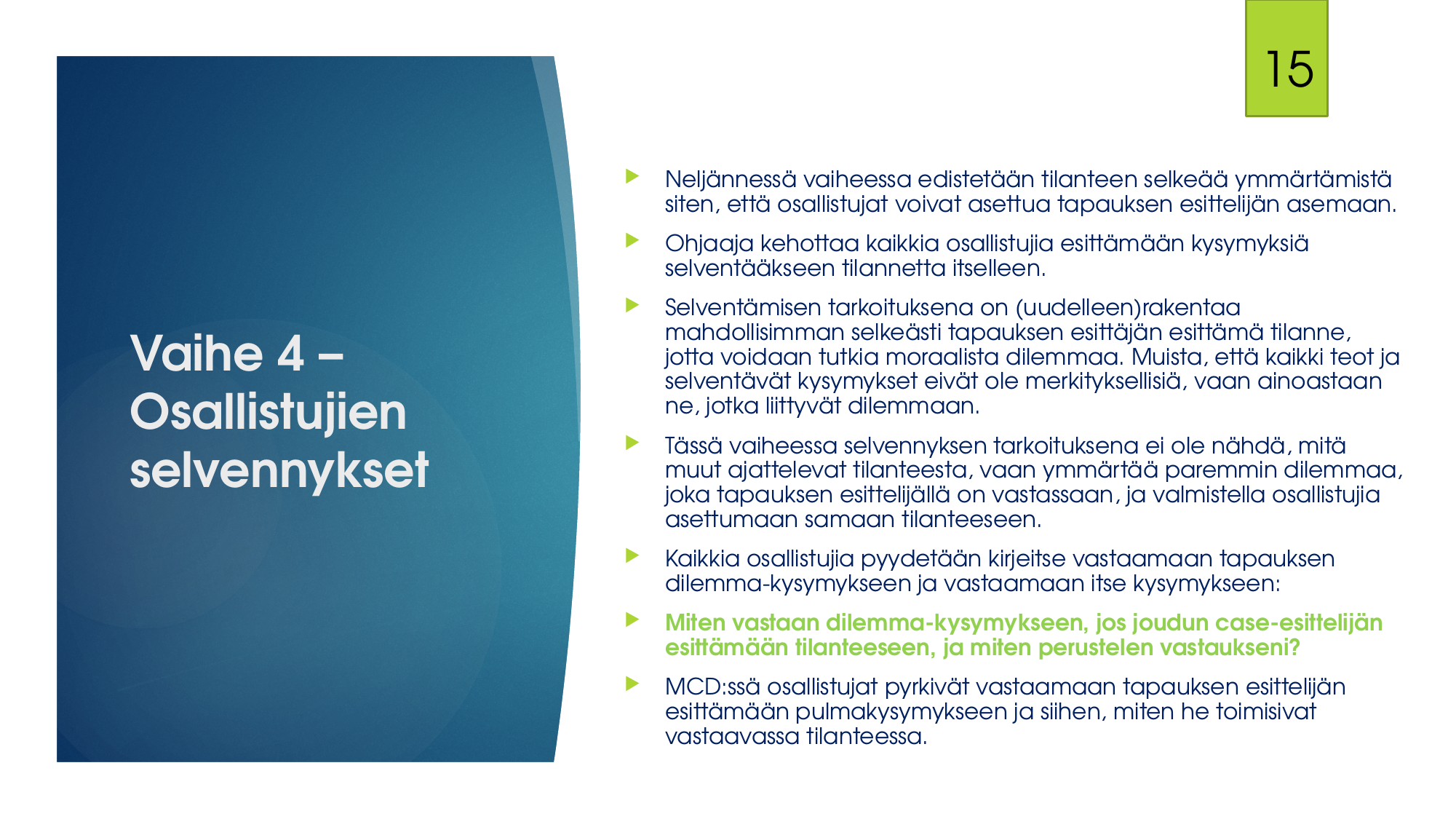

15
Neljännessä vaiheessa edistetään tilanteen selkeää ymmärtämistä siten, että osallistujat voivat asettua tapauksen esittelijän asemaan.
Ohjaaja kehottaa kaikkia osallistujia esittämään kysymyksiä selventääkseen tilannetta itselleen.
Selventämisen tarkoituksena on (uudelleen)rakentaa mahdollisimman selkeästi tapauksen esittäjän esittämä tilanne, jotta voidaan tutkia moraalista dilemmaa. Muista, että kaikki teot ja selventävät kysymykset eivät ole merkityksellisiä, vaan ainoastaan ne, jotka liittyvät dilemmaan.
Tässä vaiheessa selvennyksen tarkoituksena ei ole nähdä, mitä muut ajattelevat tilanteesta, vaan ymmärtää paremmin dilemmaa, joka tapauksen esittelijällä on vastassaan, ja valmistella osallistujia asettumaan samaan tilanteeseen.
Kaikkia osallistujia pyydetään kirjeitse vastaamaan tapauksen dilemma-kysymykseen ja vastaamaan itse kysymykseen:
Miten vastaan dilemma-kysymykseen, jos joudun case-esittelijän esittämään tilanteeseen, ja miten perustelen vastaukseni?
MCD:ssä osallistujat pyrkivät vastaamaan tapauksen esittelijän esittämään pulmakysymykseen ja siihen, miten he toimisivat vastaavassa tilanteessa.
# Vaihe 4 –Osallistujien selvennykset